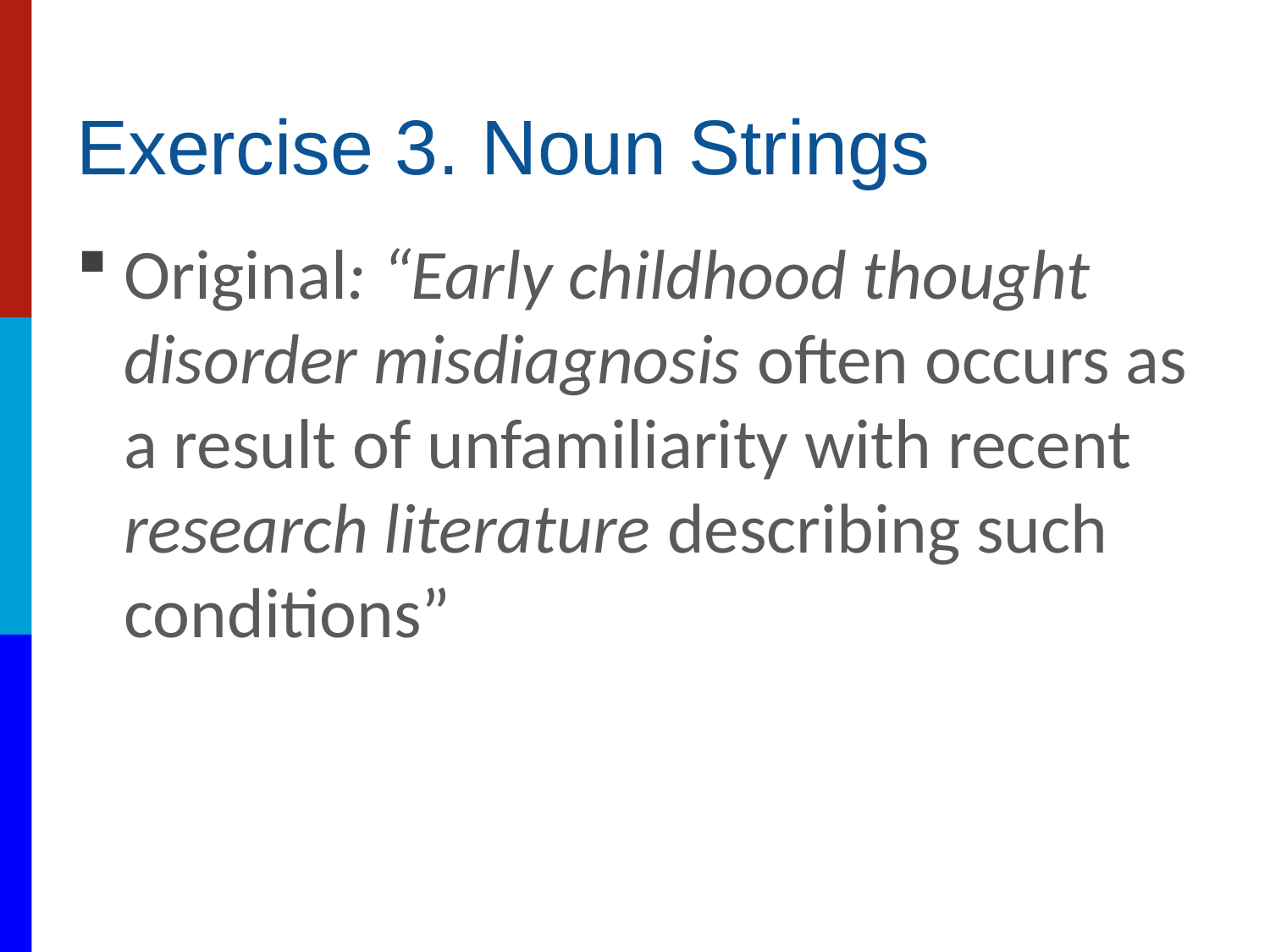

# Exercise 3. Noun Strings
Original: “Early childhood thought disorder misdiagnosis often occurs as a result of unfamiliarity with recent research literature describing such conditions”